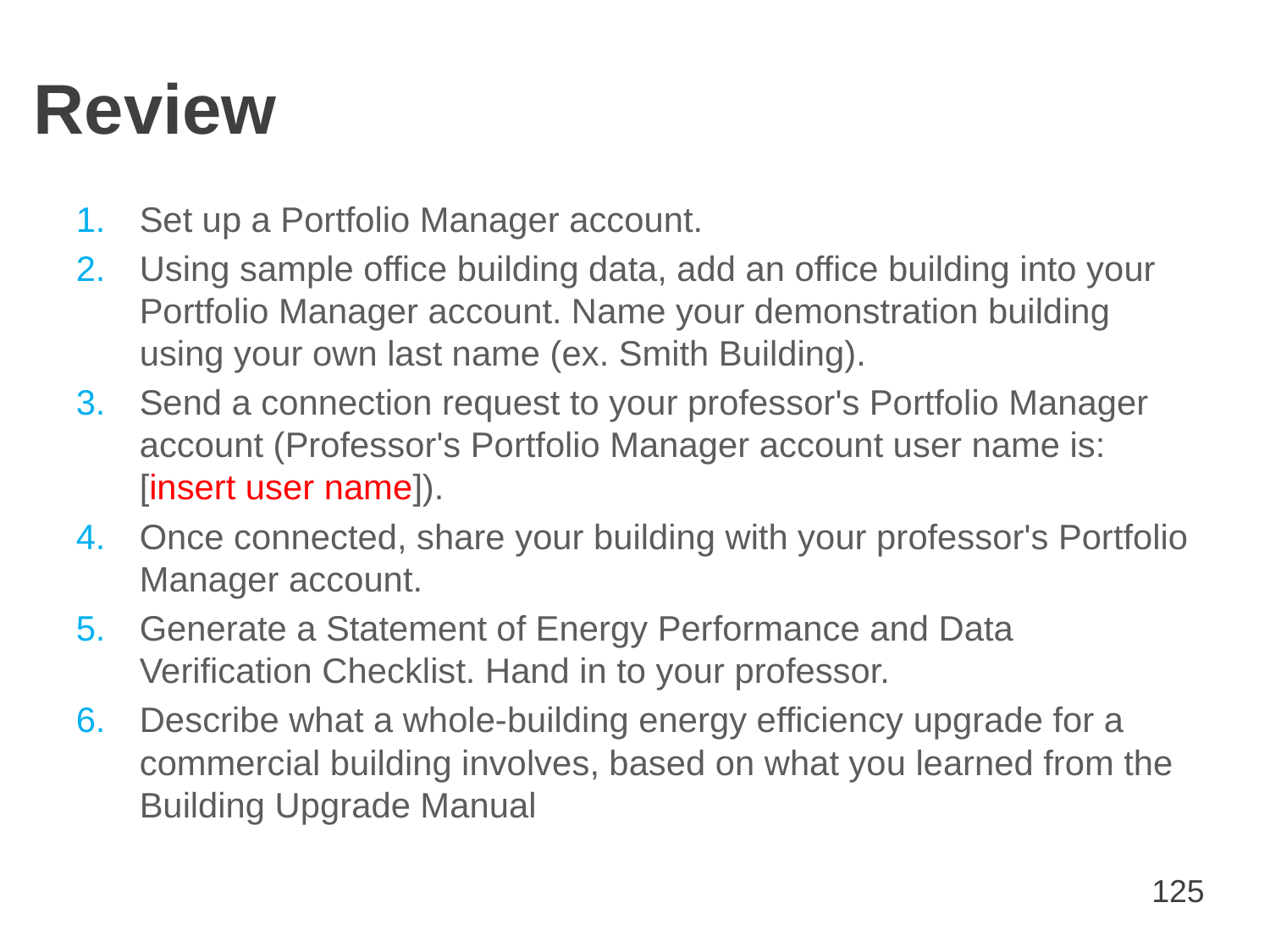

# Review
Set up a Portfolio Manager account.
Using sample office building data, add an office building into your Portfolio Manager account. Name your demonstration building using your own last name (ex. Smith Building).
Send a connection request to your professor's Portfolio Manager account (Professor's Portfolio Manager account user name is: [insert user name]).
Once connected, share your building with your professor's Portfolio Manager account.
Generate a Statement of Energy Performance and Data Verification Checklist. Hand in to your professor.
Describe what a whole-building energy efficiency upgrade for a commercial building involves, based on what you learned from the Building Upgrade Manual